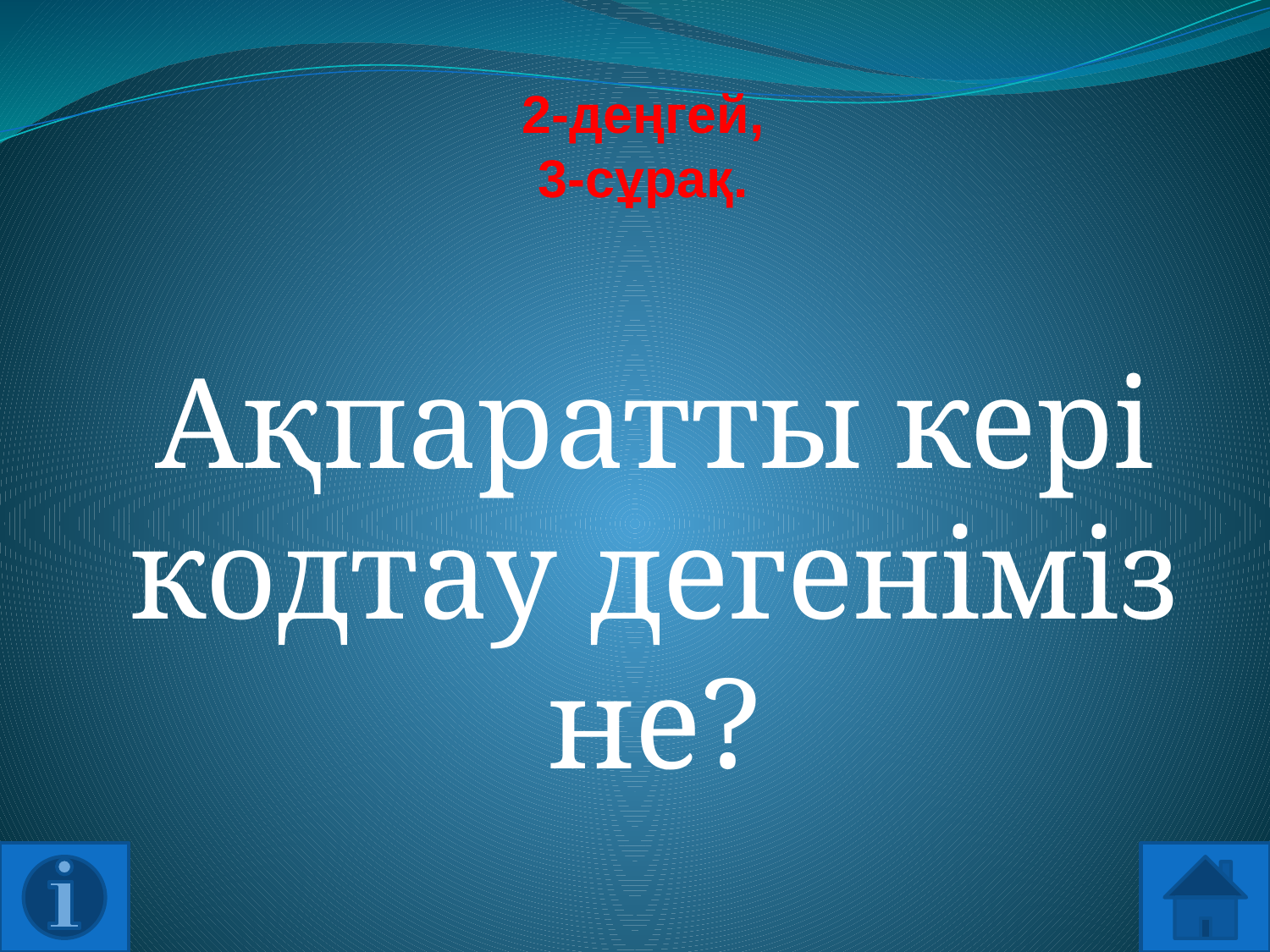

# 2-деңгей, 3-сұрақ.
Ақпаратты кері кодтау дегеніміз не?